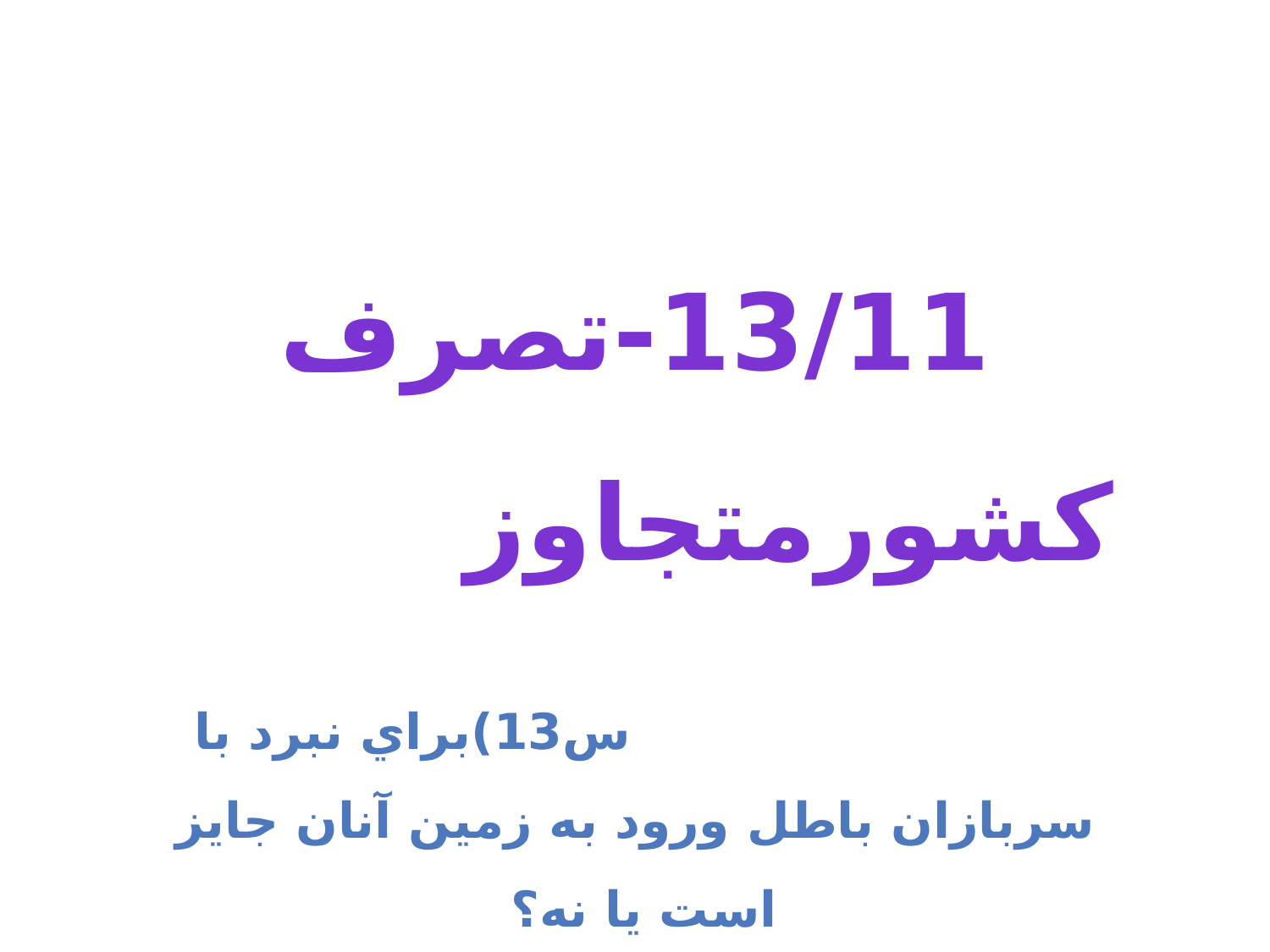

13/11-تصرف کشورمتجاوز                                                                                                      س13)براي نبرد با سربازان باطل ورود به زمين آنان جايز است يا نه؟
ج)دفاع از اسلام و بلاد مسلمين تا هر كجا كه لازم باشد واجب  است تعقيب شود.